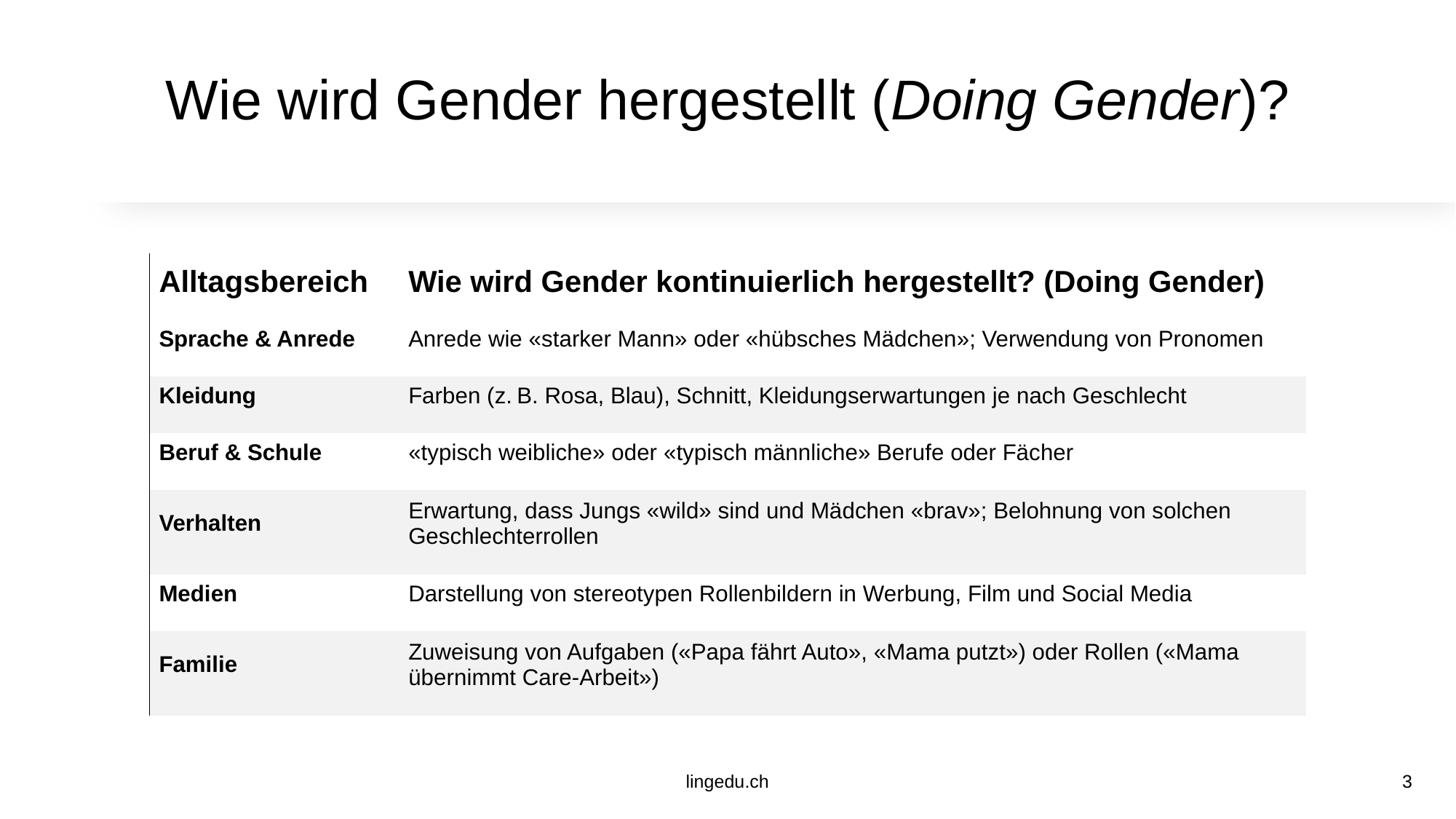

# Wie wird Gender hergestellt (Doing Gender)?
| Alltagsbereich | Wie wird Gender kontinuierlich hergestellt? (Doing Gender) |
| --- | --- |
| Sprache & Anrede | Anrede wie «starker Mann» oder «hübsches Mädchen»; Verwendung von Pronomen |
| Kleidung | Farben (z. B. Rosa, Blau), Schnitt, Kleidungserwartungen je nach Geschlecht |
| Beruf & Schule | «typisch weibliche» oder «typisch männliche» Berufe oder Fächer |
| Verhalten | Erwartung, dass Jungs «wild» sind und Mädchen «brav»; Belohnung von solchen Geschlechterrollen |
| Medien | Darstellung von stereotypen Rollenbildern in Werbung, Film und Social Media |
| Familie | Zuweisung von Aufgaben («Papa fährt Auto», «Mama putzt») oder Rollen («Mama übernimmt Care-Arbeit») |
lingedu.ch
3